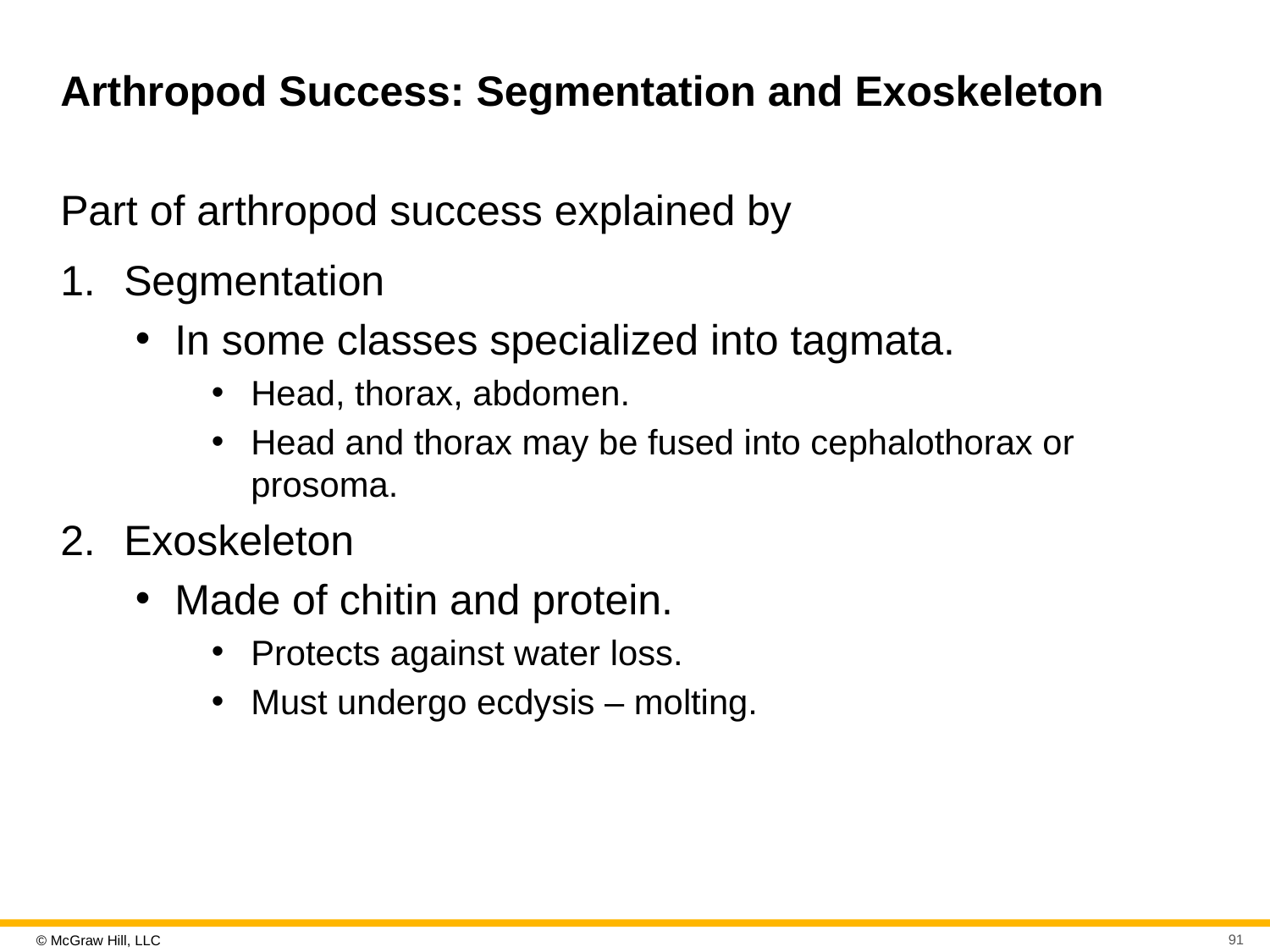

# Arthropod Success: Segmentation and Exoskeleton
Part of arthropod success explained by
Segmentation
In some classes specialized into tagmata.
Head, thorax, abdomen.
Head and thorax may be fused into cephalothorax or prosoma.
Exoskeleton
Made of chitin and protein.
Protects against water loss.
Must undergo ecdysis – molting.
91